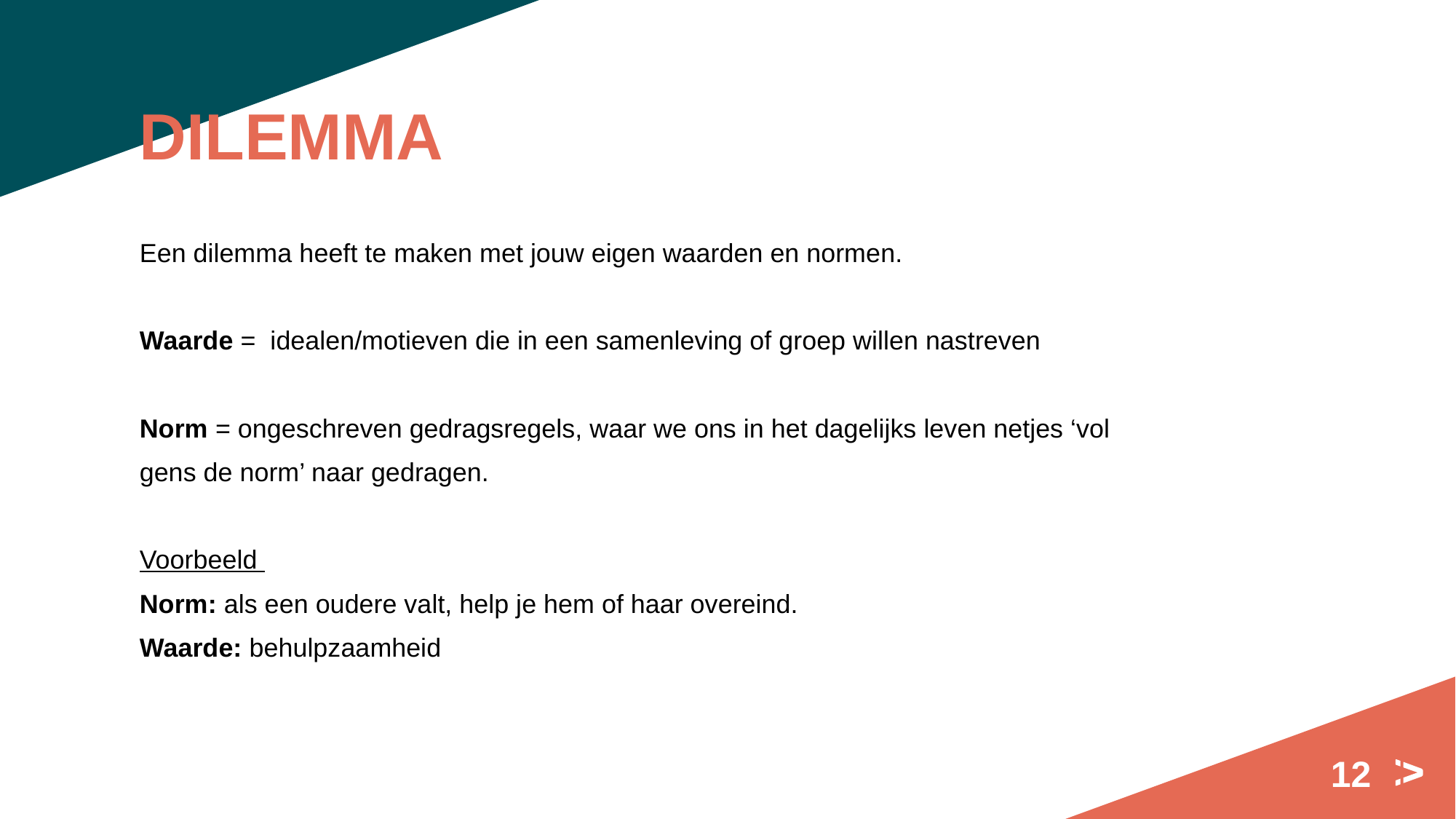

# dilemma
Een dilemma heeft te maken met jouw eigen waarden en normen.

Waarde =  idealen/motieven die in een samenleving of groep willen nastreven

Norm = ongeschreven gedragsregels, waar we ons in het dagelijks leven netjes ‘vol
gens de norm’ naar gedragen.

Voorbeeld
Norm: als een oudere valt, help je hem of haar overeind.
Waarde: behulpzaamheid
12